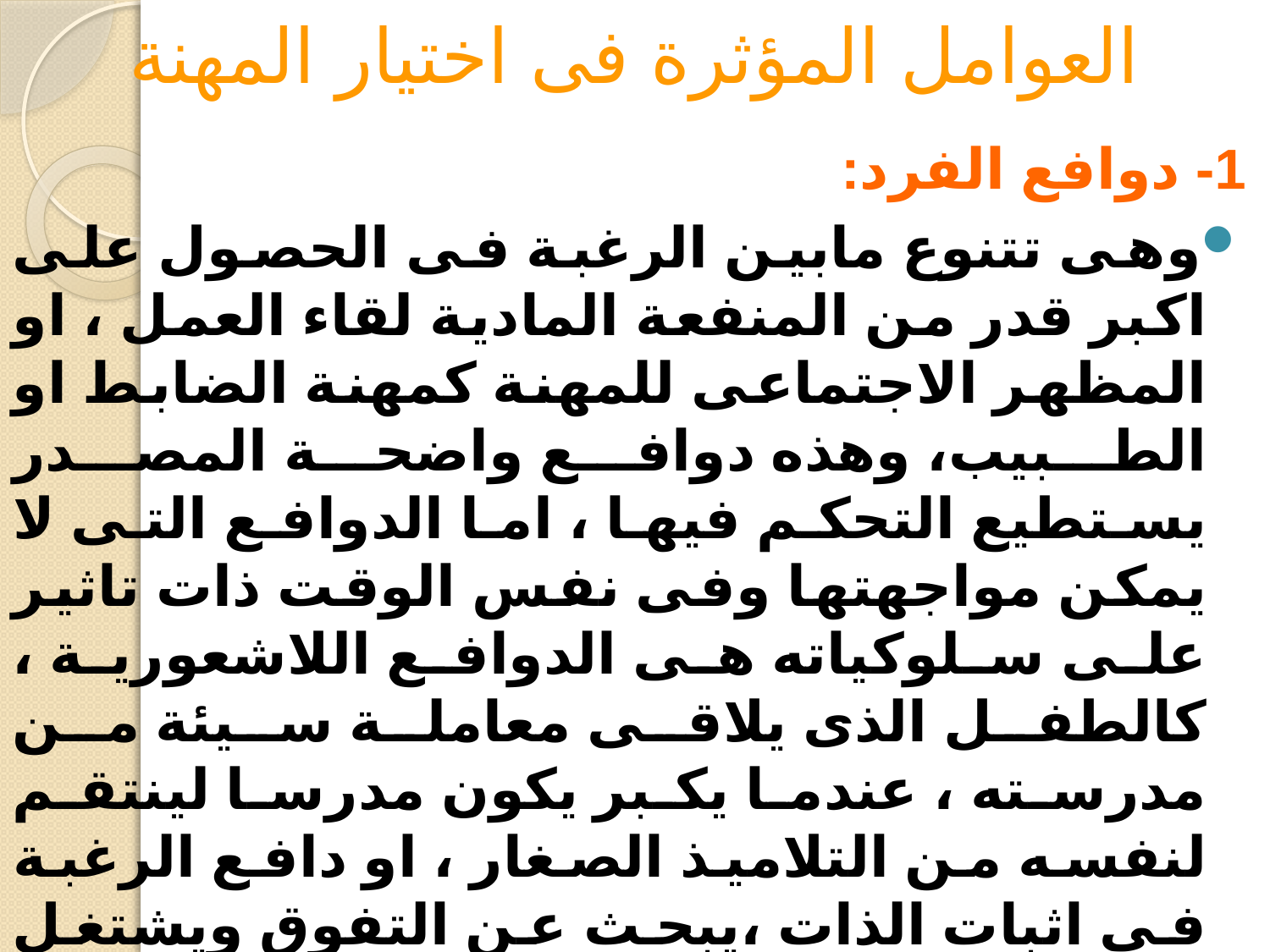

# العوامل المؤثرة فى اختيار المهنة
1- دوافع الفرد:
وهى تتنوع مابين الرغبة فى الحصول على اكبر قدر من المنفعة المادية لقاء العمل ، او المظهر الاجتماعى للمهنة كمهنة الضابط او الطبيب، وهذه دوافع واضحة المصدر يستطيع التحكم فيها ، اما الدوافع التى لا يمكن مواجهتها وفى نفس الوقت ذات تاثير على سلوكياته هى الدوافع اللاشعورية ، كالطفل الذى يلاقى معاملة سيئة من مدرسته ، عندما يكبر يكون مدرسا لينتقم لنفسه من التلاميذ الصغار ، او دافع الرغبة فى اثبات الذات ،يبحث عن التفوق ويشتغل فى مهن كالطب مثلا ،فلابد من اشباع الدافع سواء كان شعوريا او غير شعوريا بطريقة مناسبة.